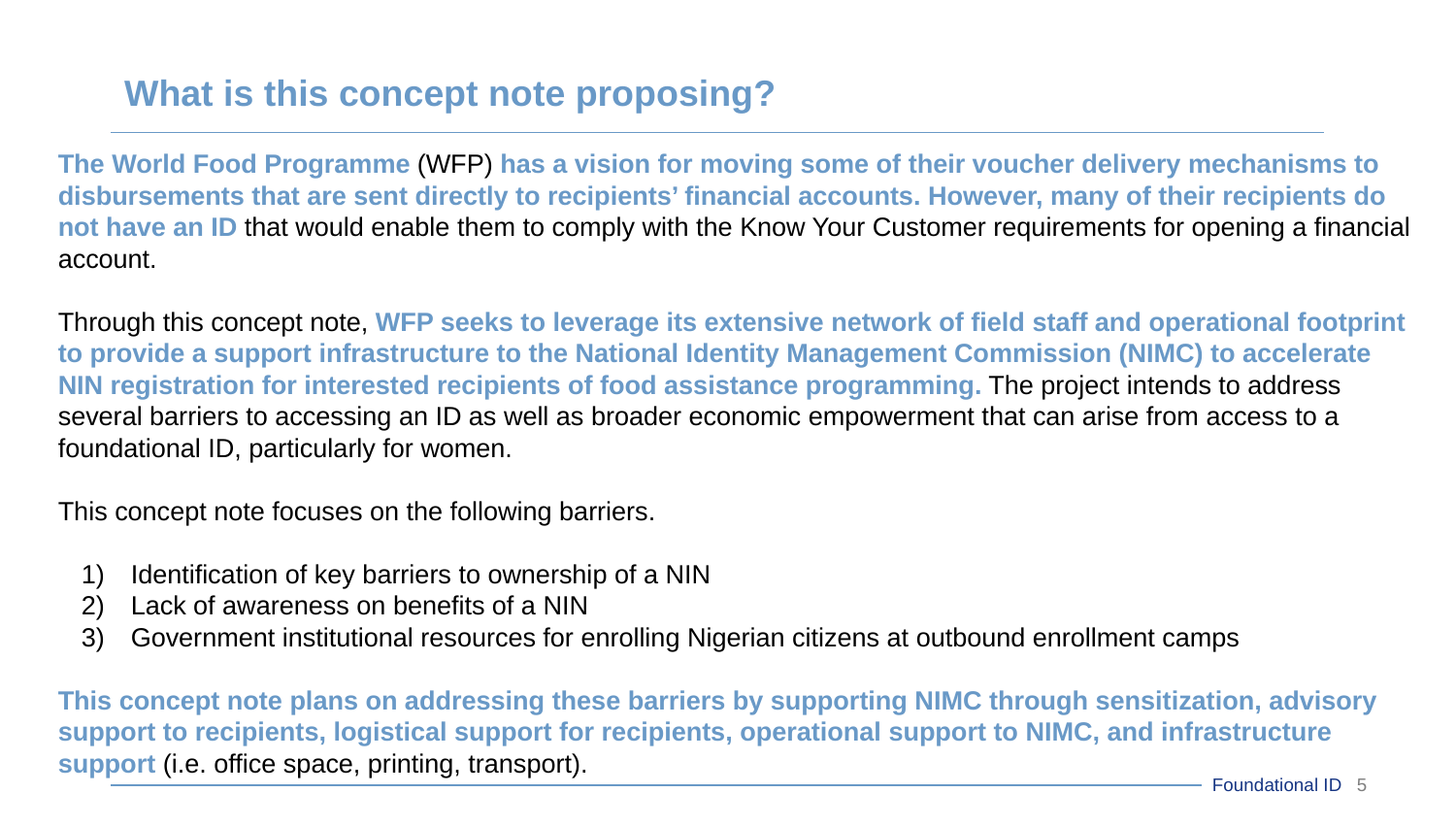

# What is this concept note proposing?
The World Food Programme (WFP) has a vision for moving some of their voucher delivery mechanisms to disbursements that are sent directly to recipients’ financial accounts. However, many of their recipients do not have an ID that would enable them to comply with the Know Your Customer requirements for opening a financial account.

Through this concept note, WFP seeks to leverage its extensive network of field staff and operational footprint to provide a support infrastructure to the National Identity Management Commission (NIMC) to accelerate NIN registration for interested recipients of food assistance programming. The project intends to address several barriers to accessing an ID as well as broader economic empowerment that can arise from access to a foundational ID, particularly for women.

This concept note focuses on the following barriers.

Identification of key barriers to ownership of a NIN
Lack of awareness on benefits of a NIN
Government institutional resources for enrolling Nigerian citizens at outbound enrollment camps

This concept note plans on addressing these barriers by supporting NIMC through sensitization, advisory support to recipients, logistical support for recipients, operational support to NIMC, and infrastructure support (i.e. office space, printing, transport).
Foundational ID   5